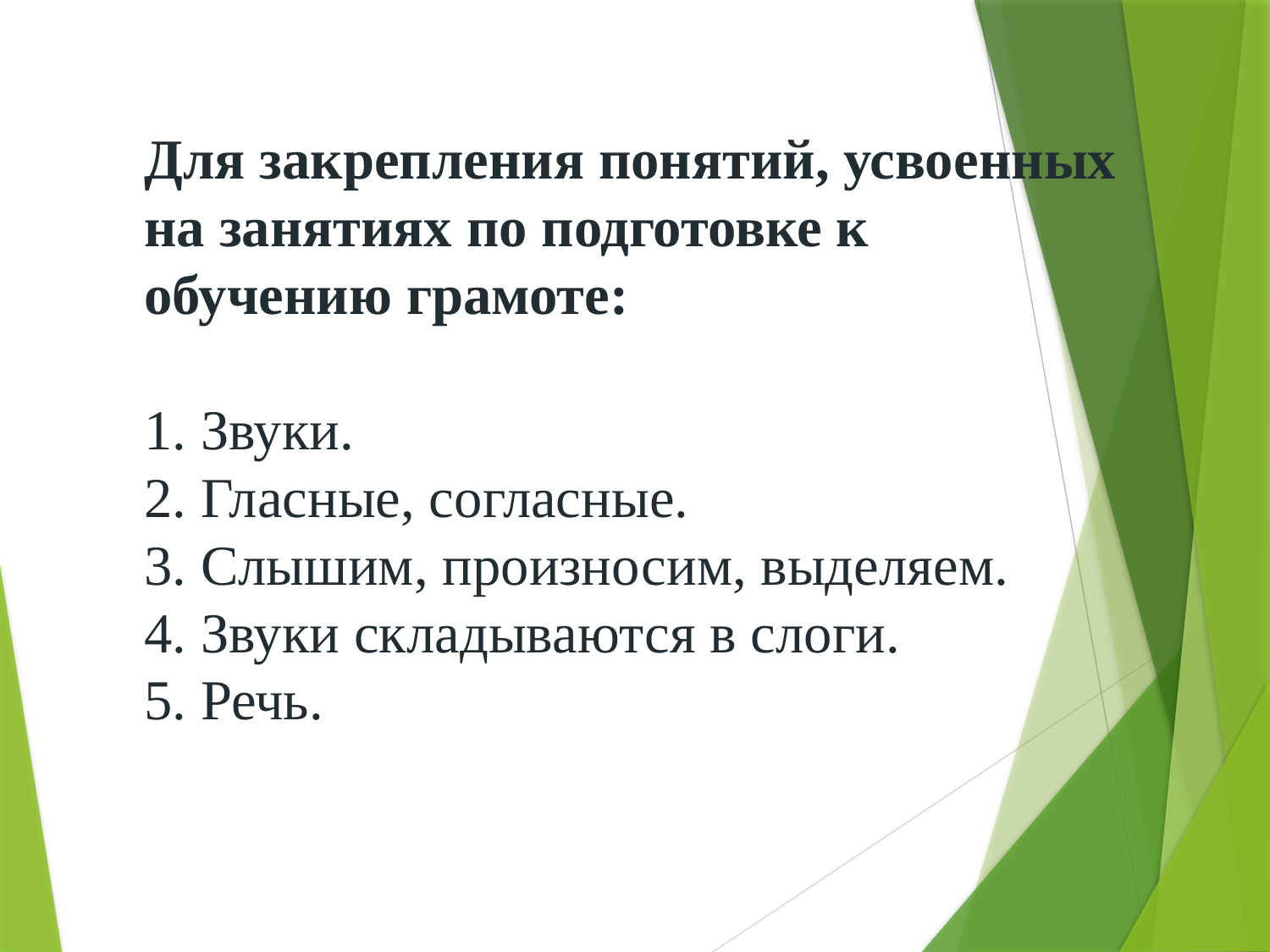

Для закрепления понятий, усвоенных на занятиях по подготовке к обучению грамоте:
1. Звуки.
2. Гласные, согласные.
3. Слышим, произносим, выделяем.
4. Звуки складываются в слоги.
5. Речь.